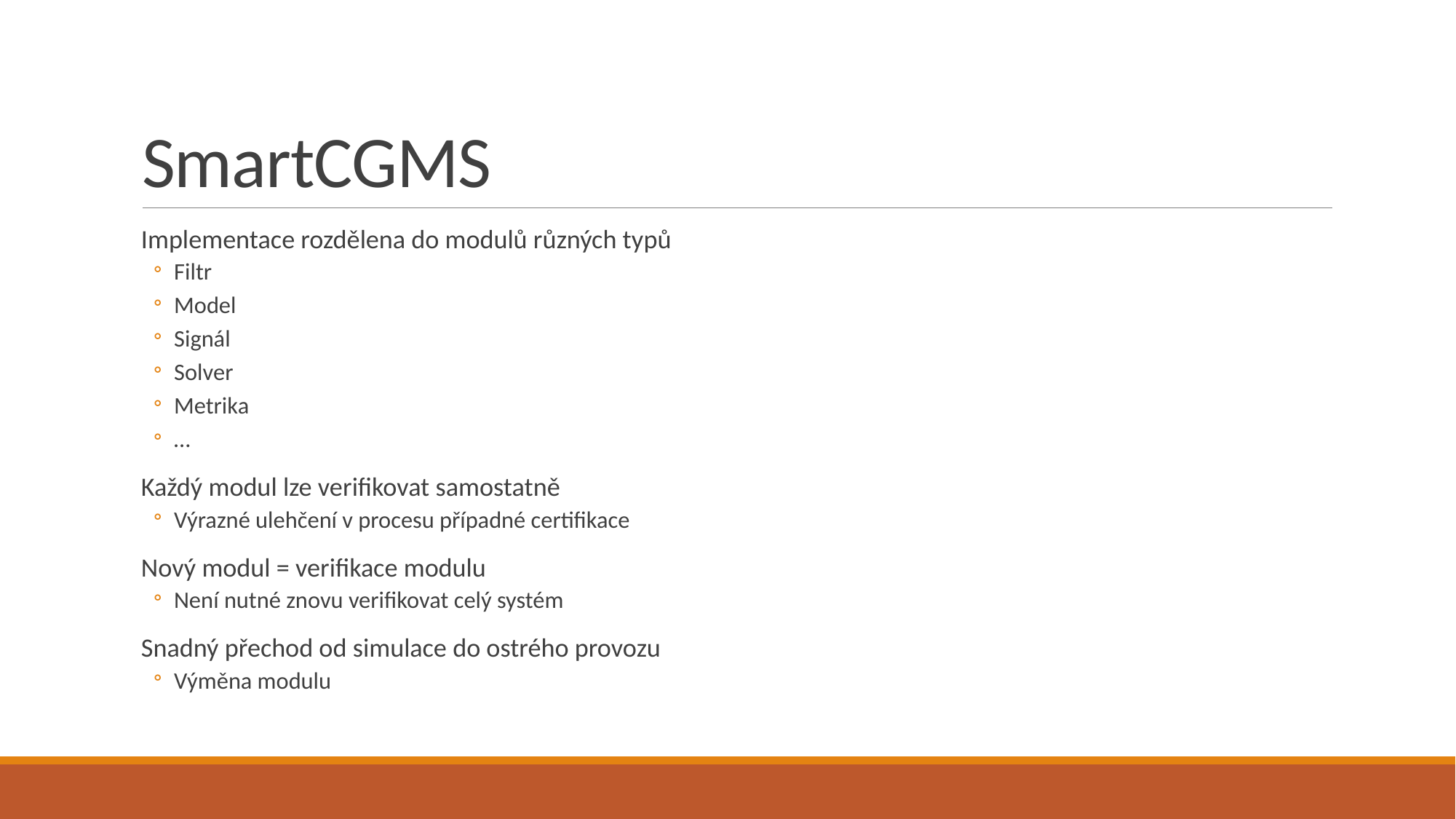

# SmartCGMS
Implementace rozdělena do modulů různých typů
Filtr
Model
Signál
Solver
Metrika
…
Každý modul lze verifikovat samostatně
Výrazné ulehčení v procesu případné certifikace
Nový modul = verifikace modulu
Není nutné znovu verifikovat celý systém
Snadný přechod od simulace do ostrého provozu
Výměna modulu